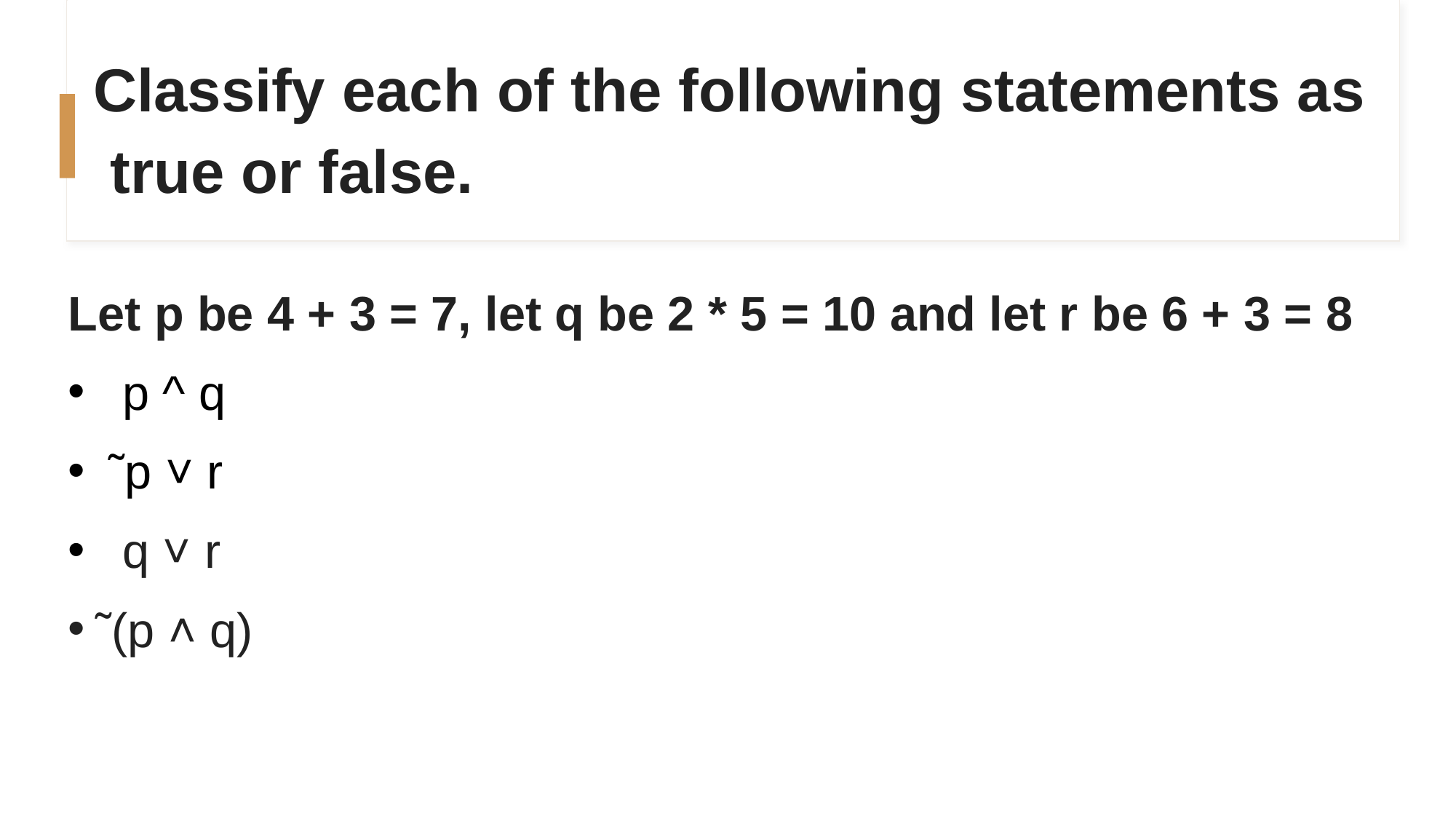

Classify each of the following statements as
 true or false.
#
Let p be 4 + 3 = 7, let q be 2 * 5 = 10 and let r be 6 + 3 = 8
  p ^ q
 ˜p ˅ r
  q ˅ r
˜(p ˄ q)